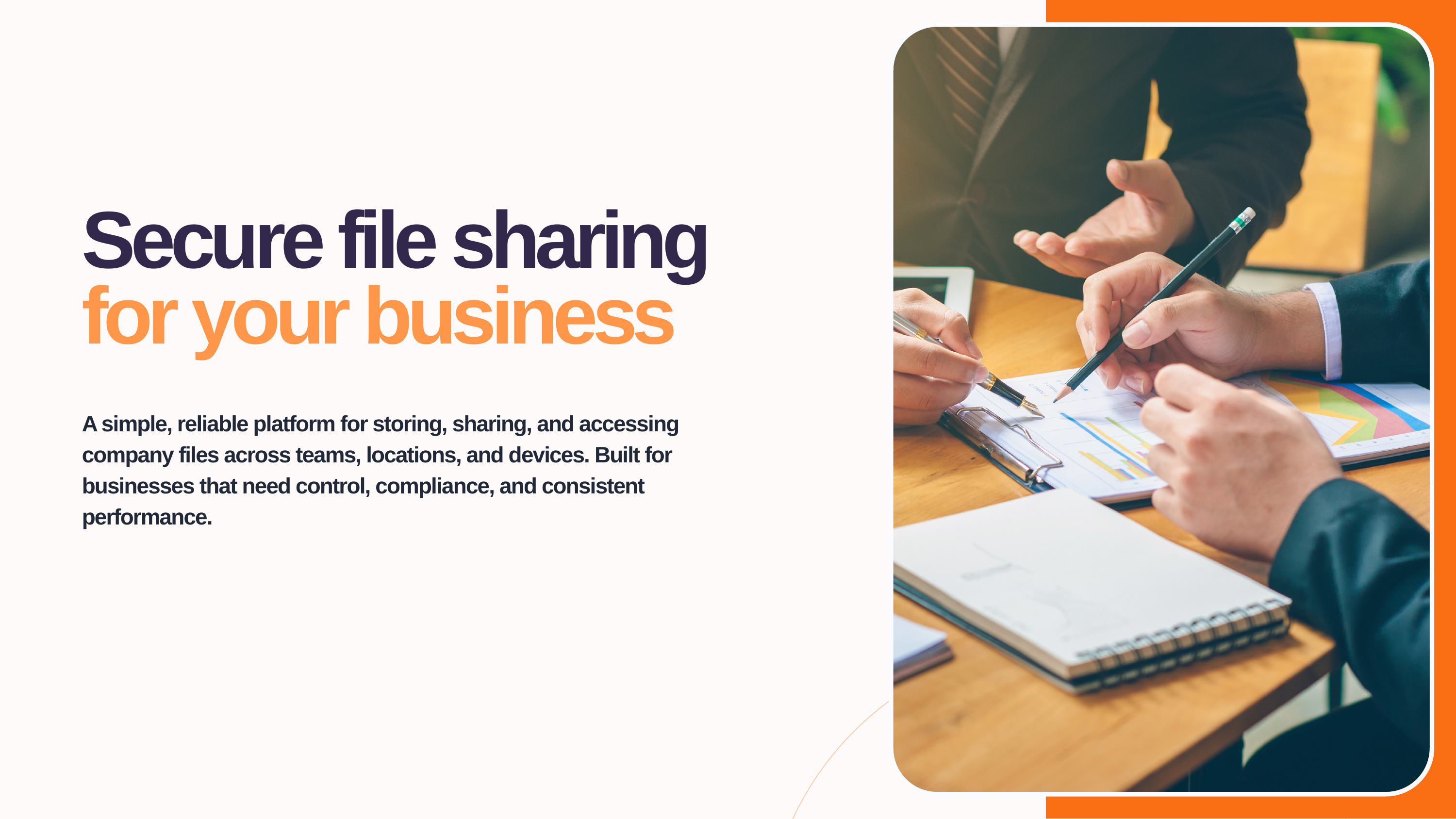

Secure file sharing for your business
A simple, reliable platform for storing, sharing, and accessing company files across teams, locations, and devices. Built for businesses that need control, compliance, and consistent performance.